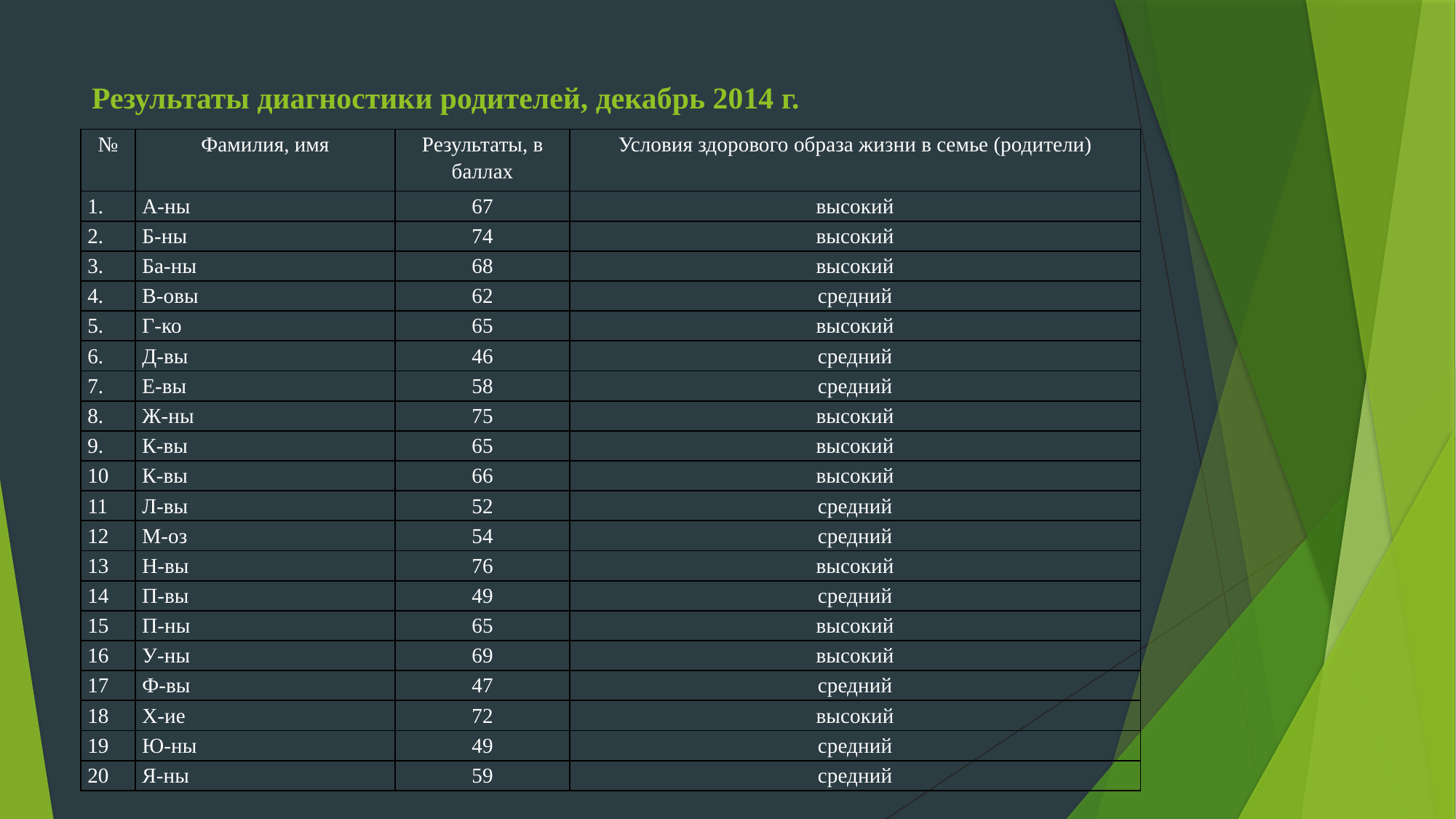

# Результаты диагностики родителей, декабрь 2014 г.
| № | Фамилия, имя | Результаты, в баллах | Условия здорового образа жизни в семье (родители) |
| --- | --- | --- | --- |
| 1. | А-ны | 67 | высокий |
| 2. | Б-ны | 74 | высокий |
| 3. | Ба-ны | 68 | высокий |
| 4. | В-овы | 62 | средний |
| 5. | Г-ко | 65 | высокий |
| 6. | Д-вы | 46 | средний |
| 7. | Е-вы | 58 | средний |
| 8. | Ж-ны | 75 | высокий |
| 9. | К-вы | 65 | высокий |
| 10 | К-вы | 66 | высокий |
| 11 | Л-вы | 52 | средний |
| 12 | М-оз | 54 | средний |
| 13 | Н-вы | 76 | высокий |
| 14 | П-вы | 49 | средний |
| 15 | П-ны | 65 | высокий |
| 16 | У-ны | 69 | высокий |
| 17 | Ф-вы | 47 | средний |
| 18 | Х-ие | 72 | высокий |
| 19 | Ю-ны | 49 | средний |
| 20 | Я-ны | 59 | средний |